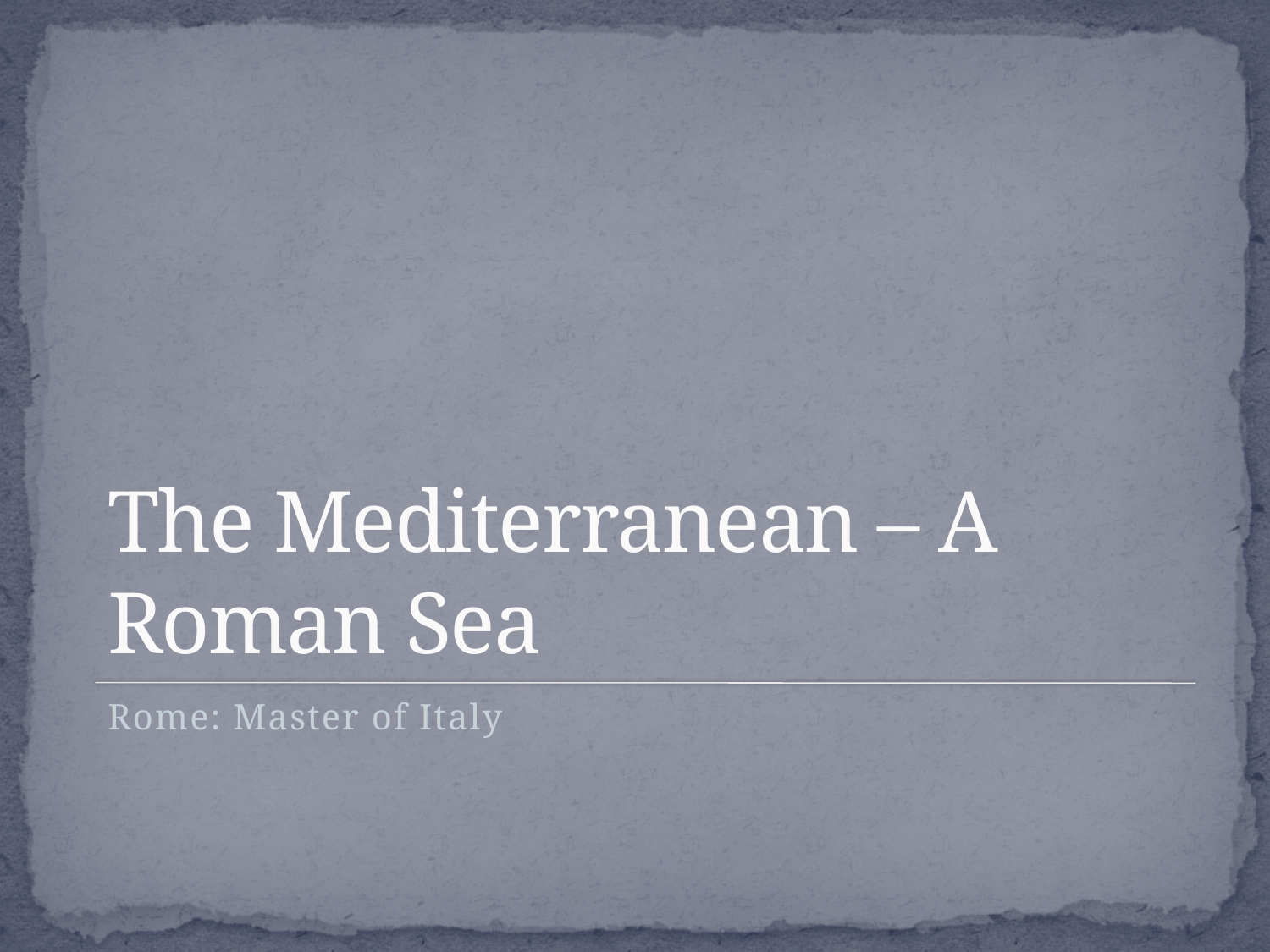

# The Mediterranean – A Roman Sea
Rome: Master of Italy